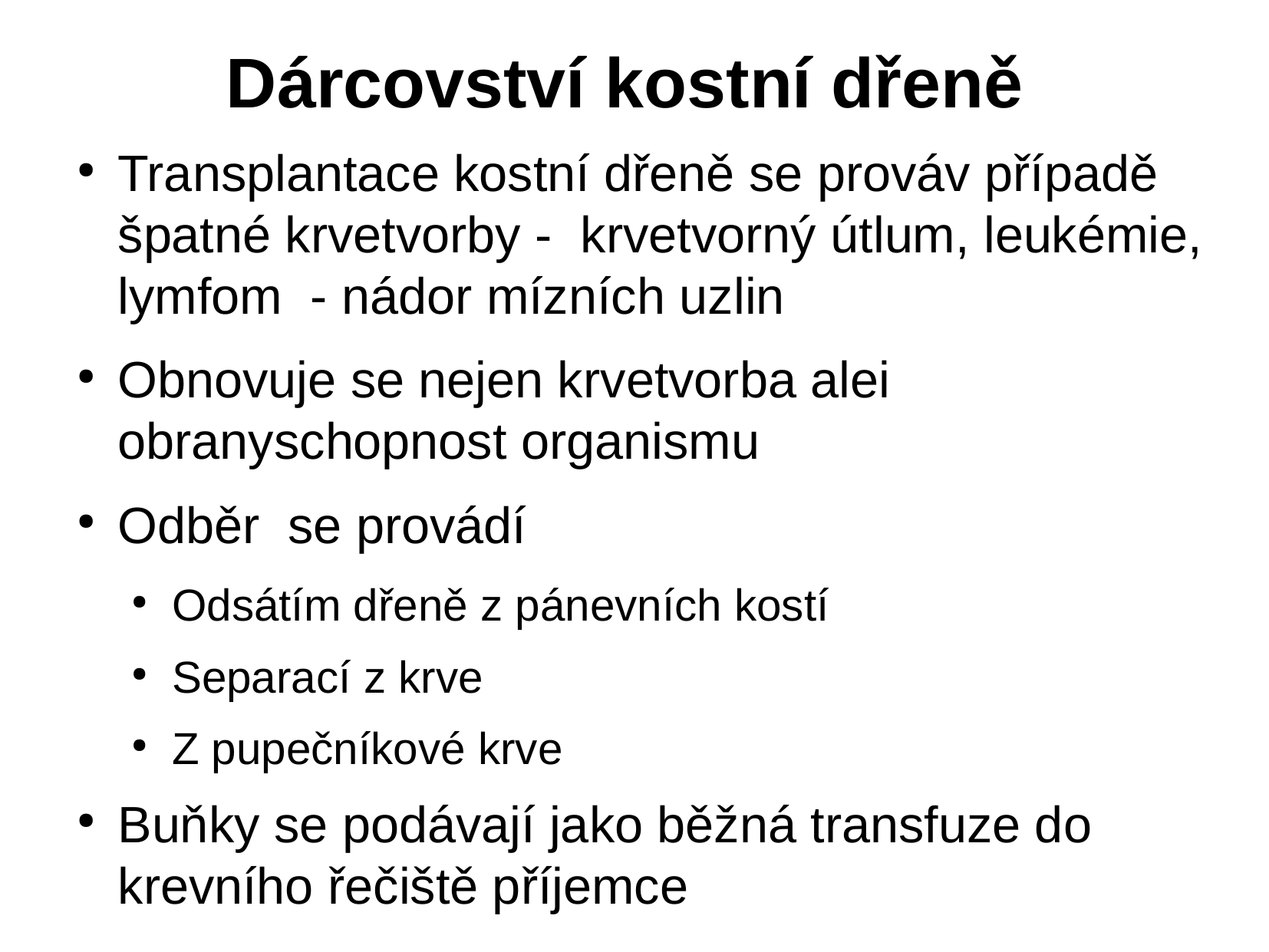

# Dárcovství kostní dřeně
Transplantace kostní dřeně se prováv případě špatné krvetvorby -  krvetvorný útlum, leukémie, lymfom  - nádor mízních uzlin
Obnovuje se nejen krvetvorba alei  obranyschopnost organismu
Odběr  se provádí
Odsátím dřeně z pánevních kostí
Separací z krve
Z pupečníkové krve
Buňky se podávají jako běžná transfuze do krevního řečiště příjemce